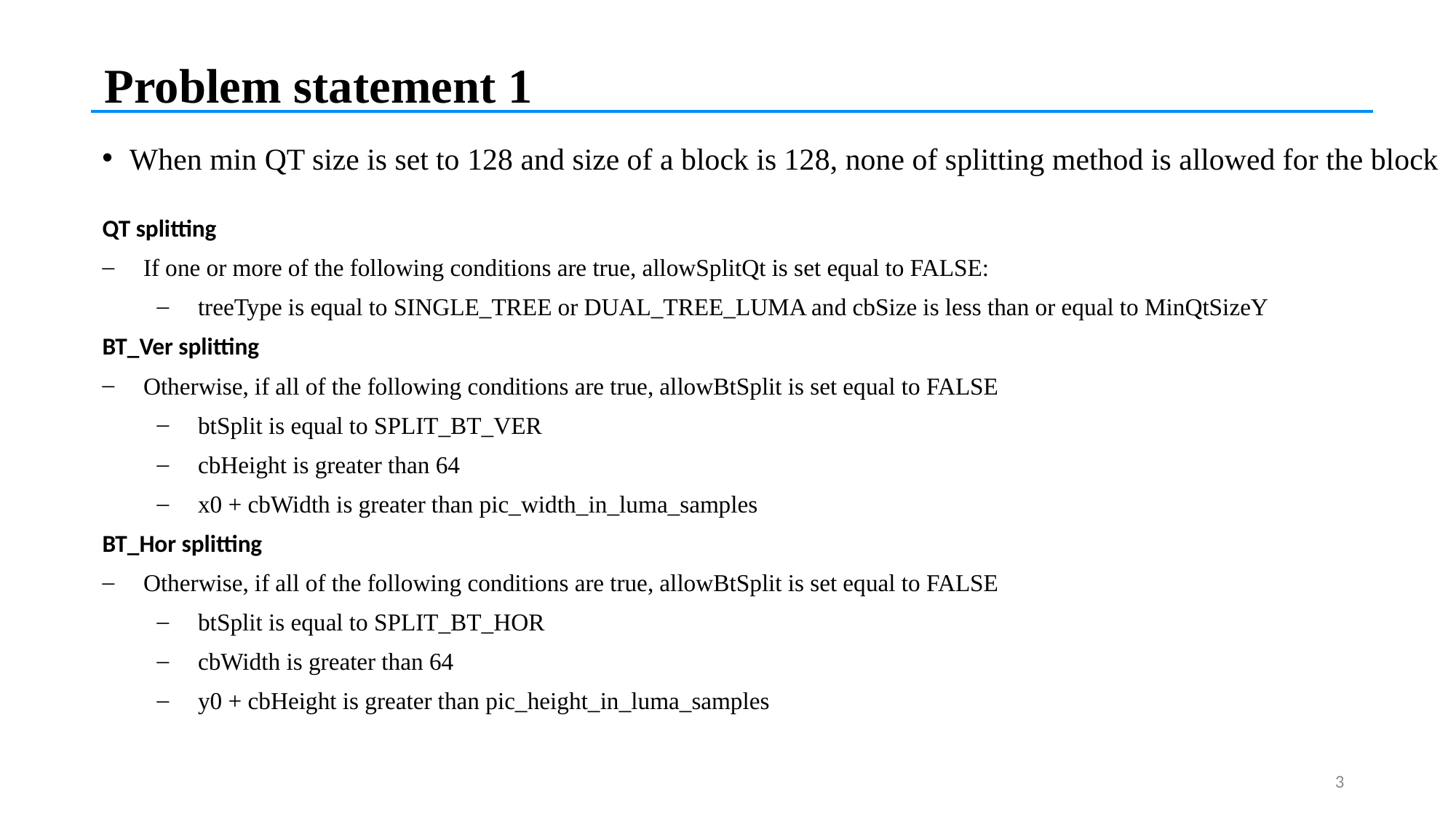

Problem statement 1
When min QT size is set to 128 and size of a block is 128, none of splitting method is allowed for the block
QT splitting
If one or more of the following conditions are true, allowSplitQt is set equal to FALSE:
treeType is equal to SINGLE_TREE or DUAL_TREE_LUMA and cbSize is less than or equal to MinQtSizeY
BT_Ver splitting
Otherwise, if all of the following conditions are true, allowBtSplit is set equal to FALSE
btSplit is equal to SPLIT_BT_VER
cbHeight is greater than 64
x0 + cbWidth is greater than pic_width_in_luma_samples
BT_Hor splitting
Otherwise, if all of the following conditions are true, allowBtSplit is set equal to FALSE
btSplit is equal to SPLIT_BT_HOR
cbWidth is greater than 64
y0 + cbHeight is greater than pic_height_in_luma_samples
3